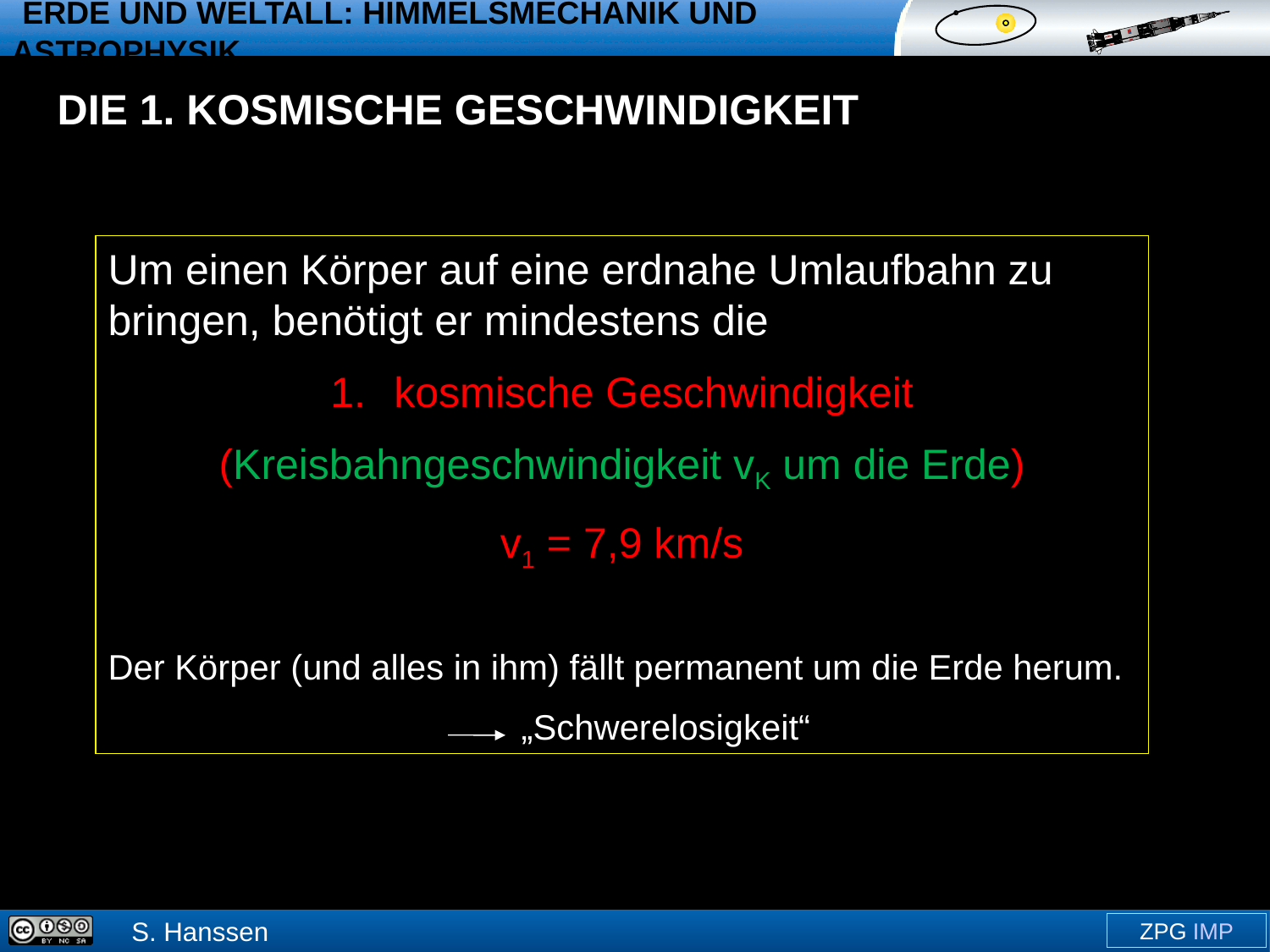

Die 1. kosmische Geschwindigkeit
Um einen Körper auf eine erdnahe Umlaufbahn zu bringen, benötigt er mindestens die
kosmische Geschwindigkeit
(Kreisbahngeschwindigkeit vK um die Erde)
v1 = 7,9 km/s

Der Körper (und alles in ihm) fällt permanent um die Erde herum.
         „Schwerelosigkeit“